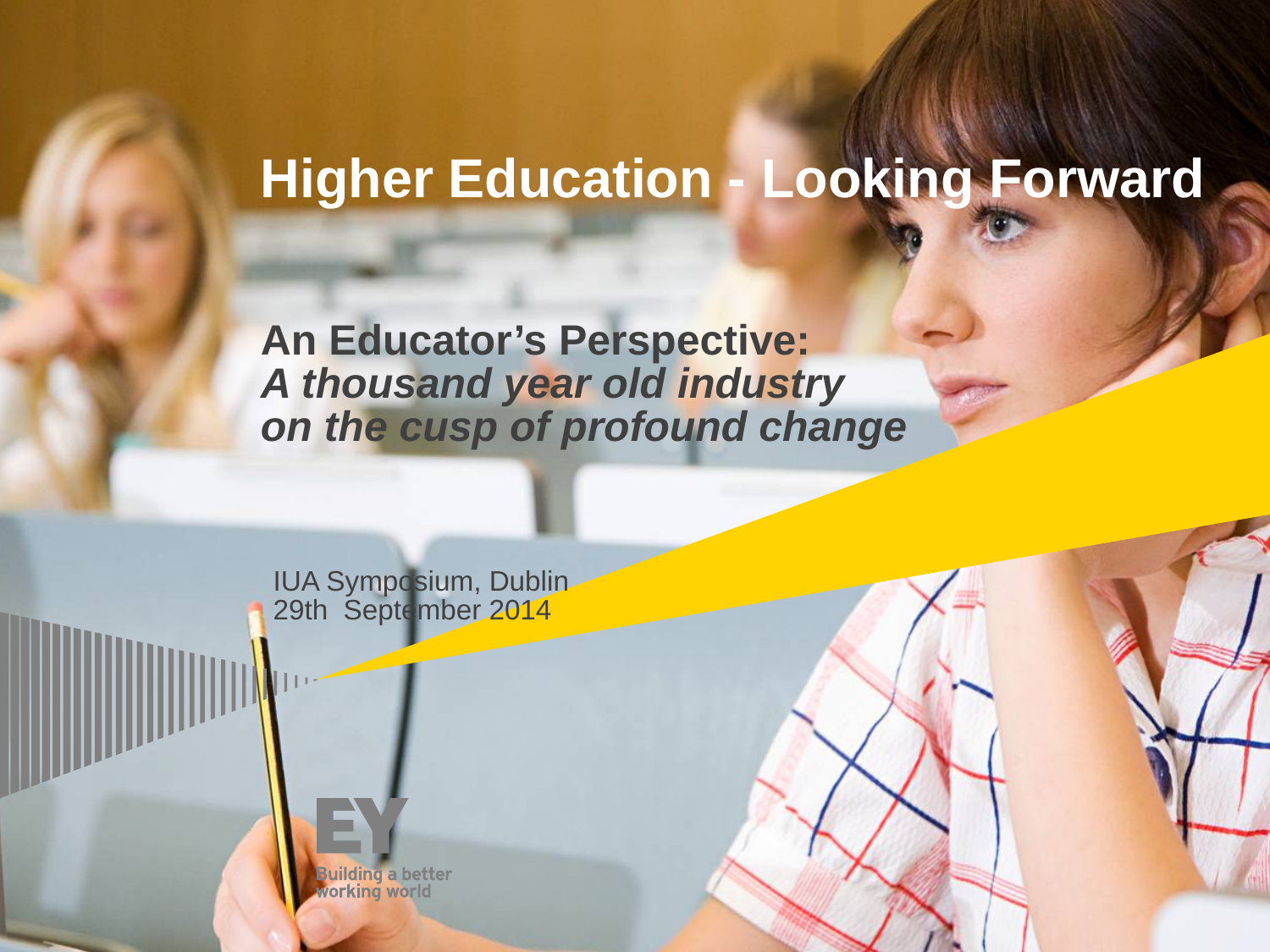

# Higher Education - Looking Forward An Educator’s Perspective: A thousand year old industry on the cusp of profound change
IUA Symposium, Dublin
29th  September 2014